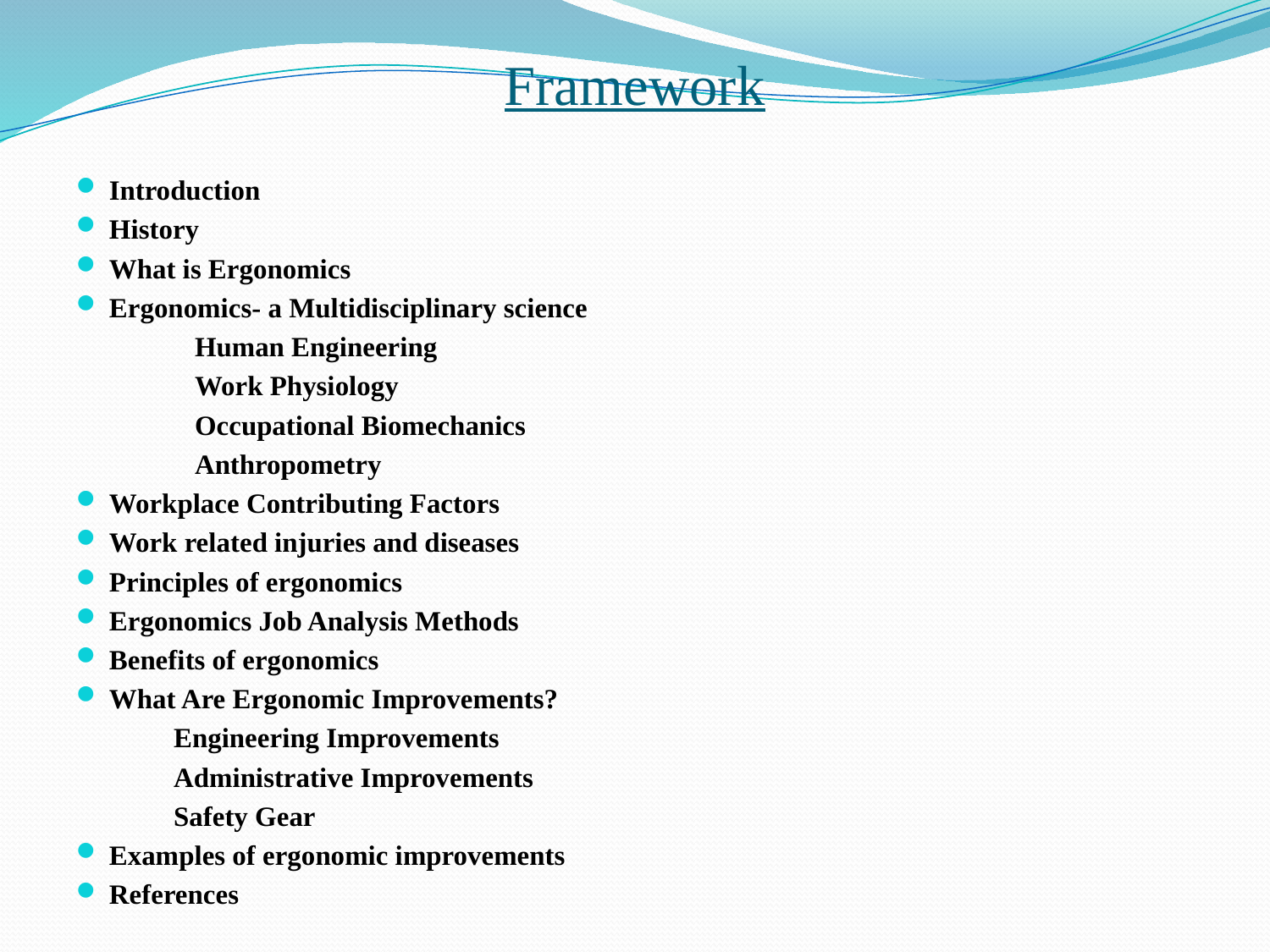

# Framework

Introduction
History
What is Ergonomics
Ergonomics- a Multidisciplinary science
                 Human Engineering
                 Work Physiology
                 Occupational Biomechanics
                 Anthropometry
Workplace Contributing Factors
Work related injuries and diseases
Principles of ergonomics
Ergonomics Job Analysis Methods
Benefits of ergonomics
What Are Ergonomic Improvements?
              Engineering Improvements
              Administrative Improvements
              Safety Gear
Examples of ergonomic improvements
References